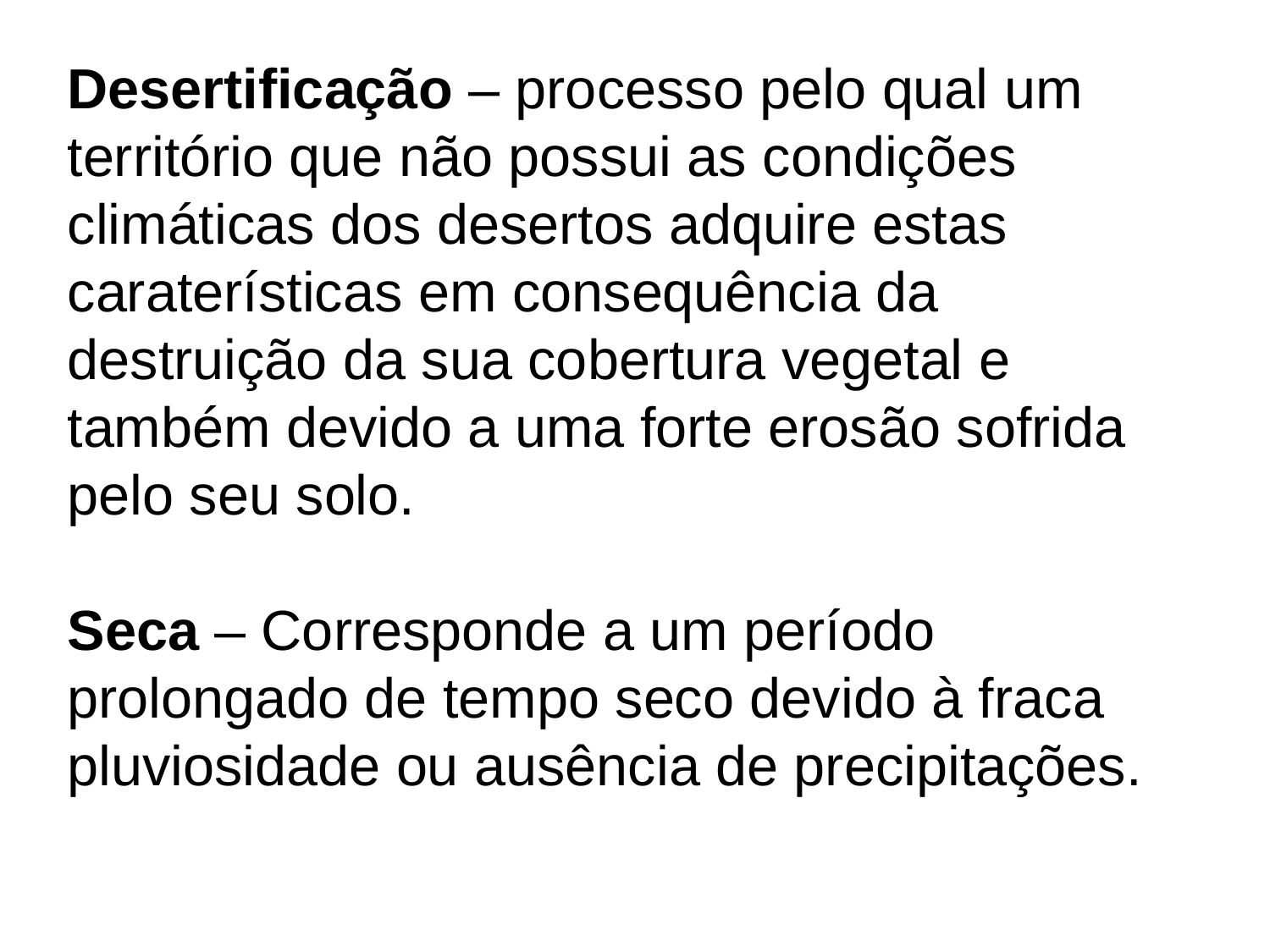

Desertificação – processo pelo qual um território que não possui as condições climáticas dos desertos adquire estas caraterísticas em consequência da destruição da sua cobertura vegetal e também devido a uma forte erosão sofrida pelo seu solo.

Seca – Corresponde a um período prolongado de tempo seco devido à fraca pluviosidade ou ausência de precipitações.